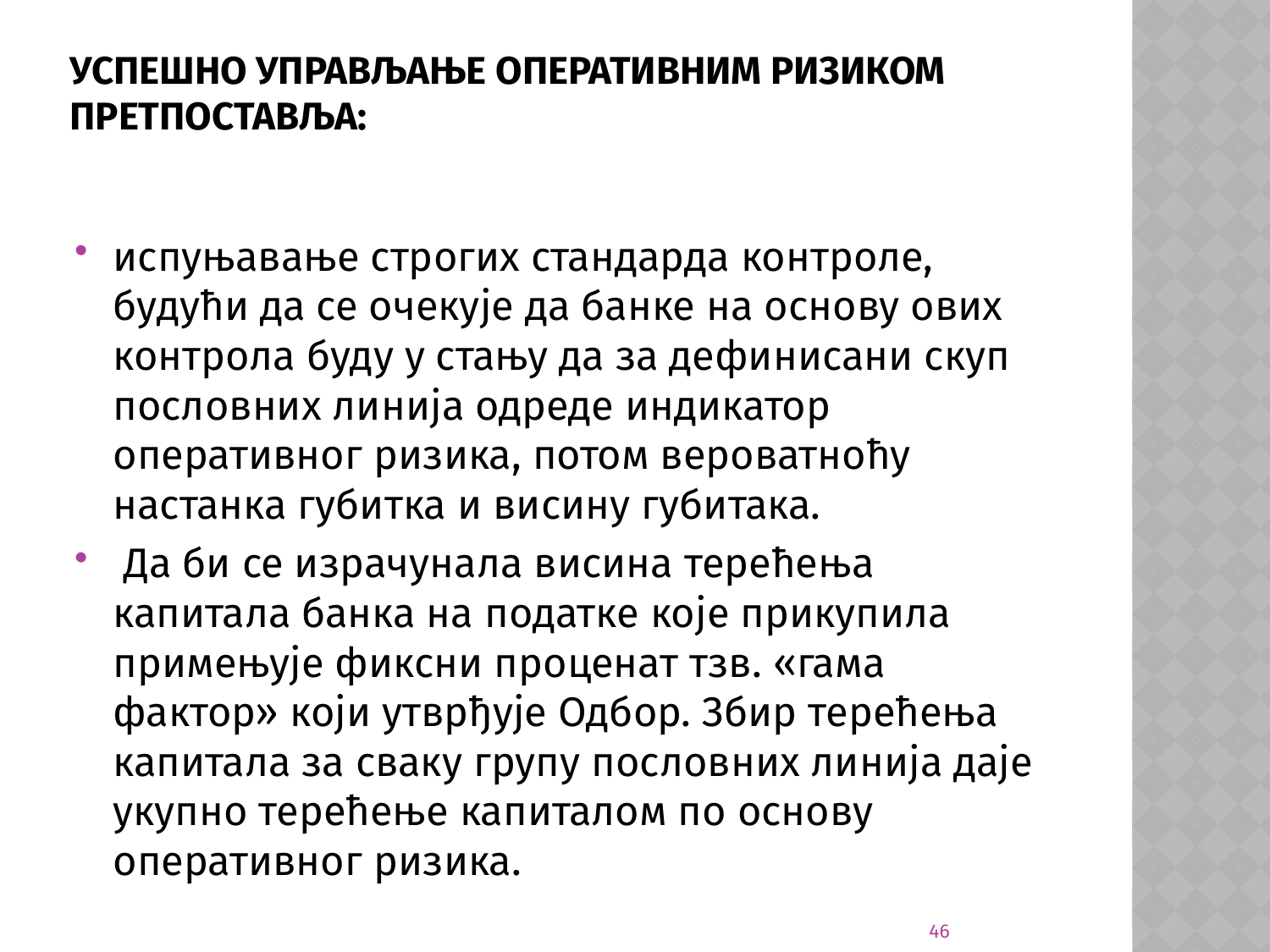

# Успешно управљање оперативним ризиком претпоставља:
испуњавање строгих стандарда контроле, будући да се очекује да банке на основу ових контрола буду у стању да за дефинисани скуп пословних линија одреде индикатор оперативног ризика, потом вероватноћу настанка губитка и висину губитака.
 Да би се израчунала висина терећења капитала банка на податке које прикупила примењује фиксни проценат тзв. «гама фактор» који утврђује Одбор. Збир терећења капитала за сваку групу пословних линија даје укупно терећење капиталом по основу оперативног ризика.

46